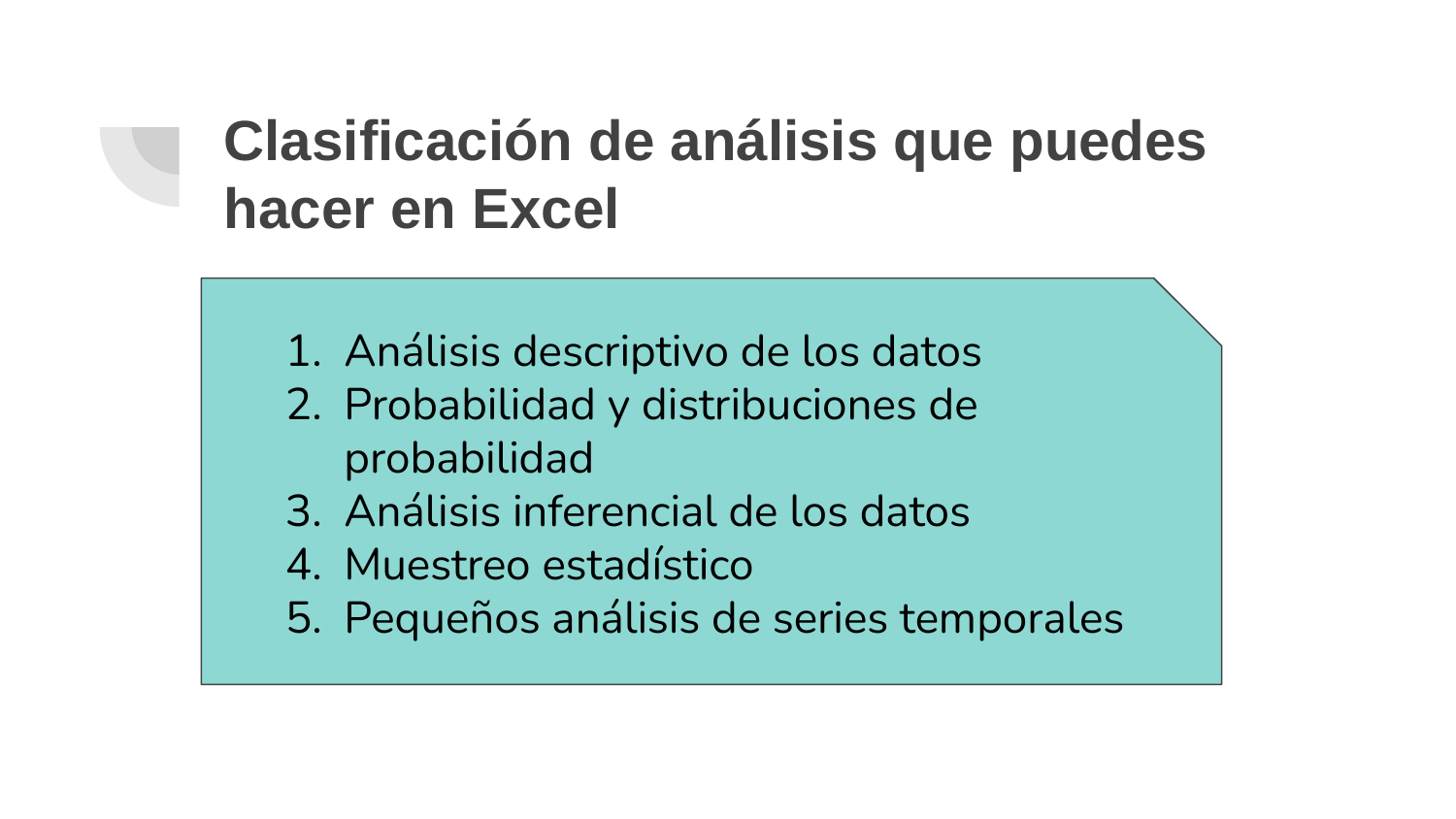

# Clasificación de análisis que puedes hacer en Excel

Análisis descriptivo de los datos
Probabilidad y distribuciones de probabilidad
Análisis inferencial de los datos
Muestreo estadístico
Pequeños análisis de series temporales